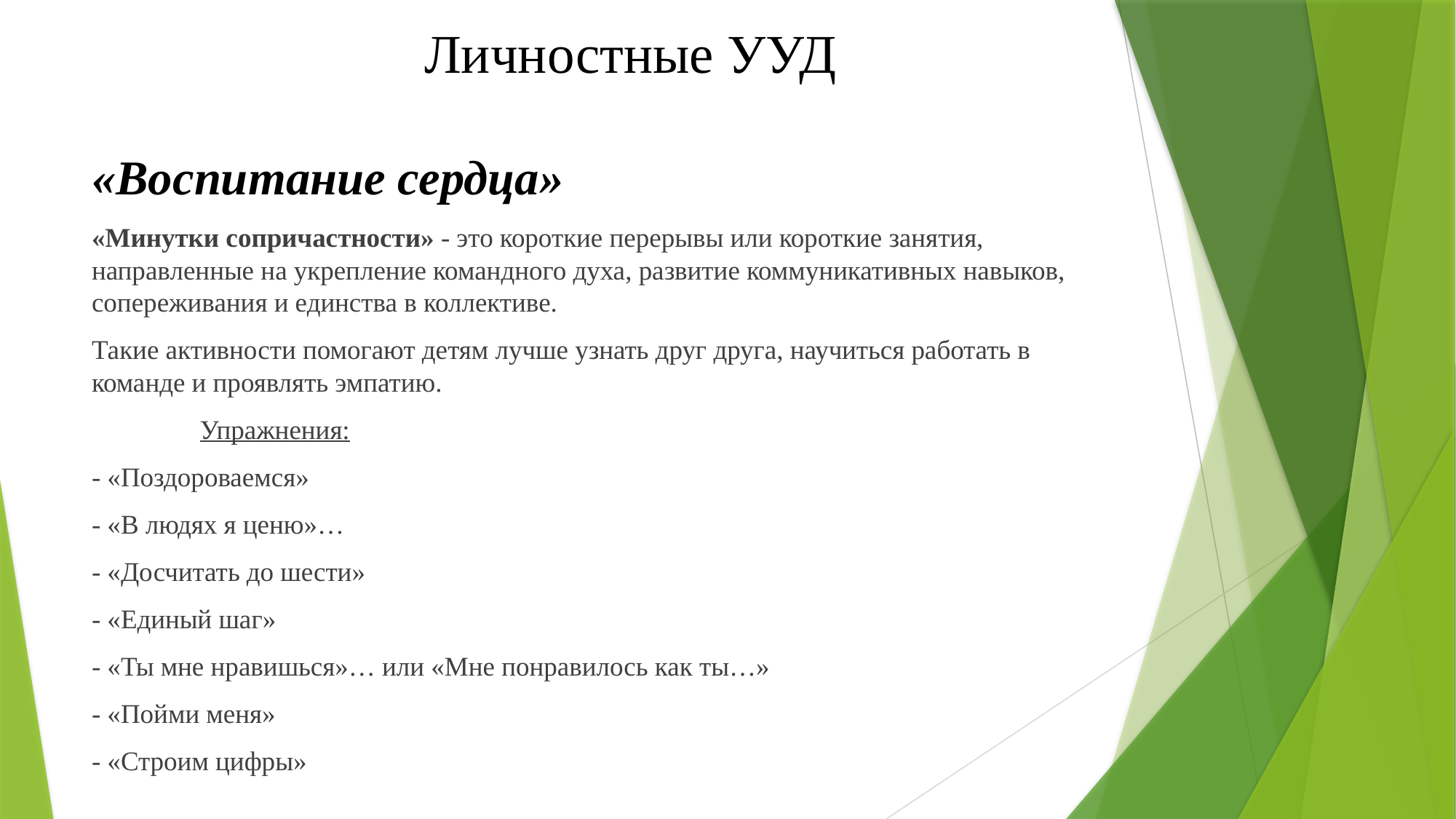

Личностные УУД
# «Воспитание сердца»
«Минутки сопричастности» - это короткие перерывы или короткие занятия, направленные на укрепление командного духа, развитие коммуникативных навыков, сопереживания и единства в коллективе.
Такие активности помогают детям лучше узнать друг друга, научиться работать в команде и проявлять эмпатию.
	Упражнения:
- «Поздороваемся»
- «В людях я ценю»…
- «Досчитать до шести»
- «Единый шаг»
- «Ты мне нравишься»… или «Мне понравилось как ты…»
- «Пойми меня»
- «Строим цифры»